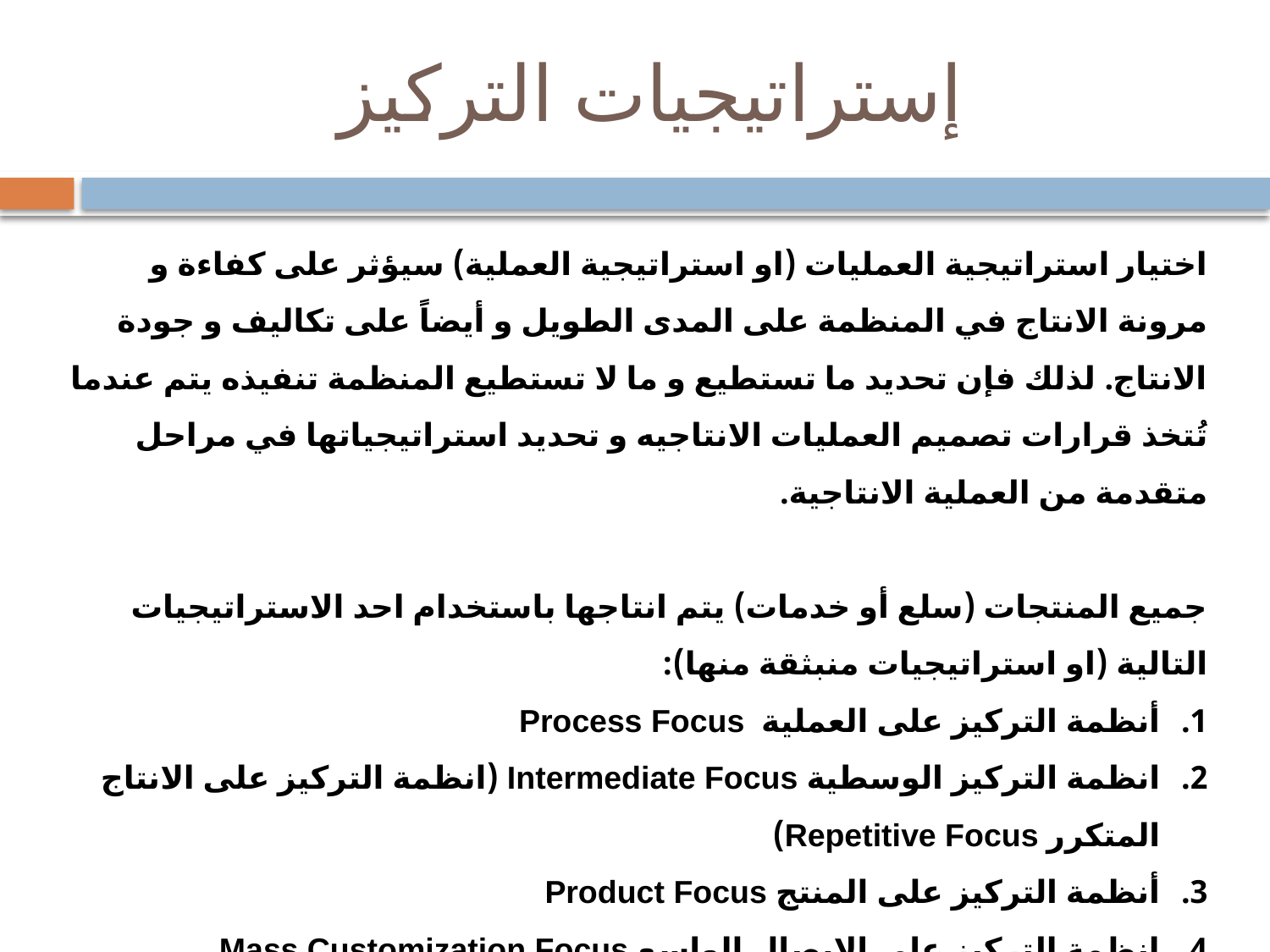

# إستراتيجيات التركيز

اختيار استراتيجية العمليات (او استراتيجية العملية) سيؤثر على كفاءة و مرونة الانتاج في المنظمة على المدى الطويل و أيضاً على تكاليف و جودة الانتاج. لذلك فإن تحديد ما تستطيع و ما لا تستطيع المنظمة تنفيذه يتم عندما تُتخذ قرارات تصميم العمليات الانتاجيه و تحديد استراتيجياتها في مراحل متقدمة من العملية الانتاجية.

جميع المنتجات (سلع أو خدمات) يتم انتاجها باستخدام احد الاستراتيجيات التالية (او استراتيجيات منبثقة منها):
أنظمة التركيز على العملية  Process Focus
انظمة التركيز الوسطية Intermediate Focus (انظمة التركيز على الانتاج المتكرر Repetitive Focus)
أنظمة التركيز على المنتج Product Focus
انظمة التركيز على الايصال الواسع Mass Customization Focus

علاقة هذه الاستراتيجيات الاربع بانتاج كميات مختلفة من المنتج Volume وكذلك تنوع المنتجات Variety  يمكن توضيحه في الشكل التالي